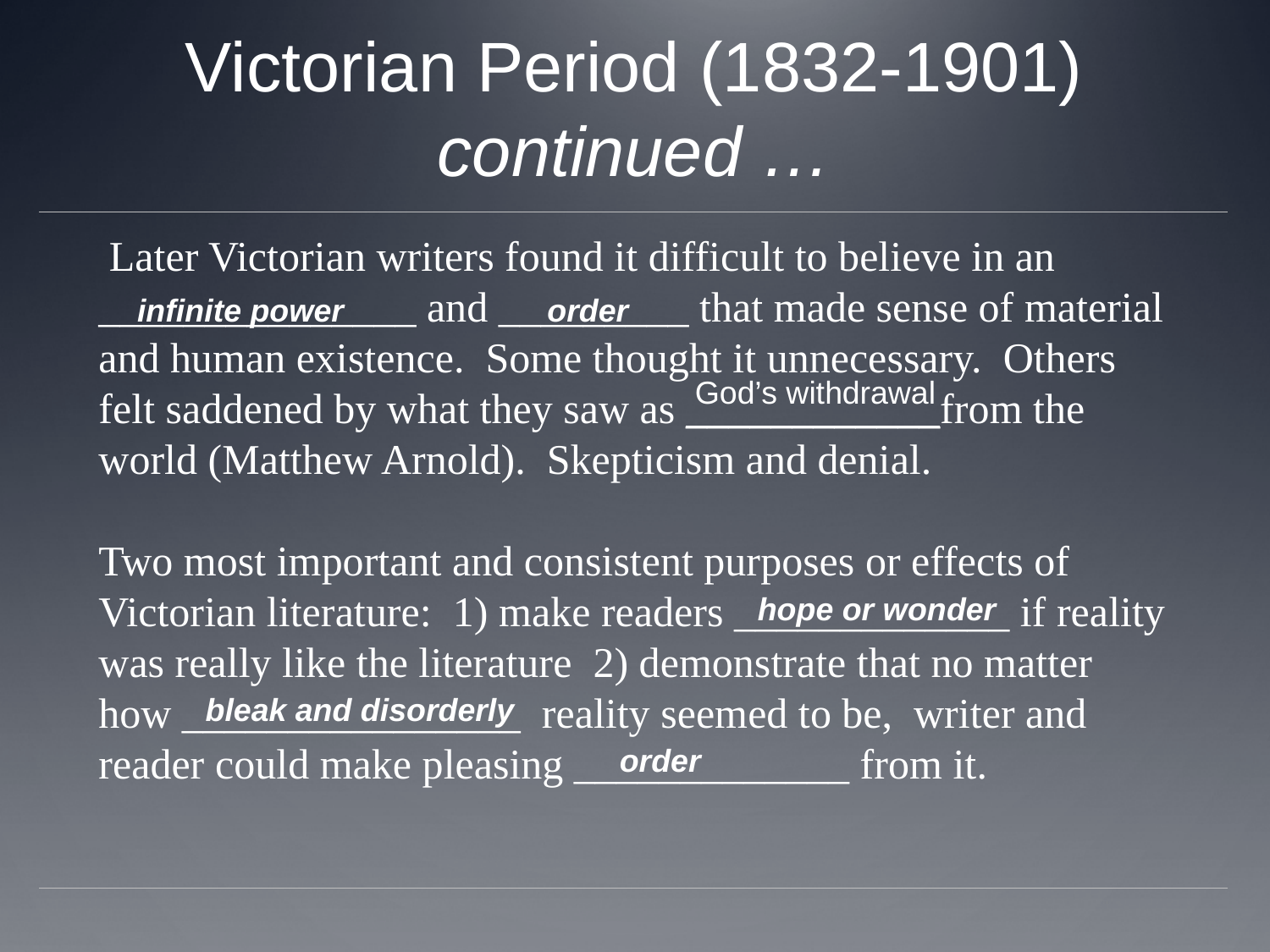

# Victorian Period (1832-1901) continued …
 Later Victorian writers found it difficult to believe in an _______________ and _________ that made sense of material and human existence.  Some thought it unnecessary.  Others felt saddened by what they saw as ____________from the world (Matthew Arnold).  Skepticism and denial.

Two most important and consistent purposes or effects of Victorian literature:  1) make readers _____________ if reality was really like the literature  2) demonstrate that no matter how ________________  reality seemed to be,  writer and reader could make pleasing _____________ from it.

infinite power
order
God’s withdrawal
hope or wonder
 bleak and disorderly
order